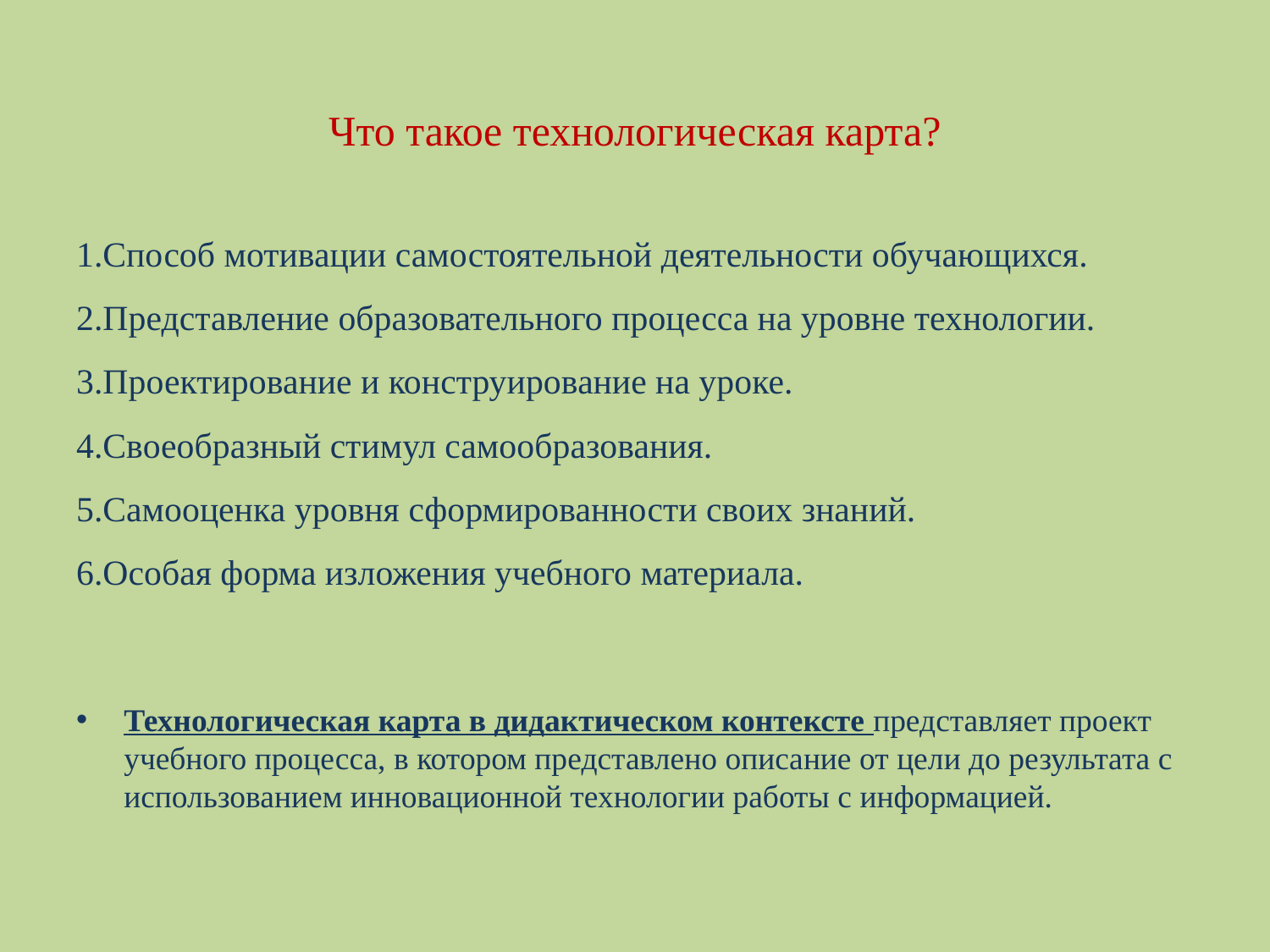

#

Что такое технологическая карта?

1.Способ мотивации самостоятельной деятельности обучающихся.
2.Представление образовательного процесса на уровне технологии.
3.Проектирование и конструирование на уроке.
4.Своеобразный стимул самообразования.
5.Самооценка уровня сформированности своих знаний.
6.Особая форма изложения учебного материала.

Технологическая карта в дидактическом контексте представляет проект учебного процесса, в котором представлено описание от цели до результата с использованием инновационной технологии работы с информацией.